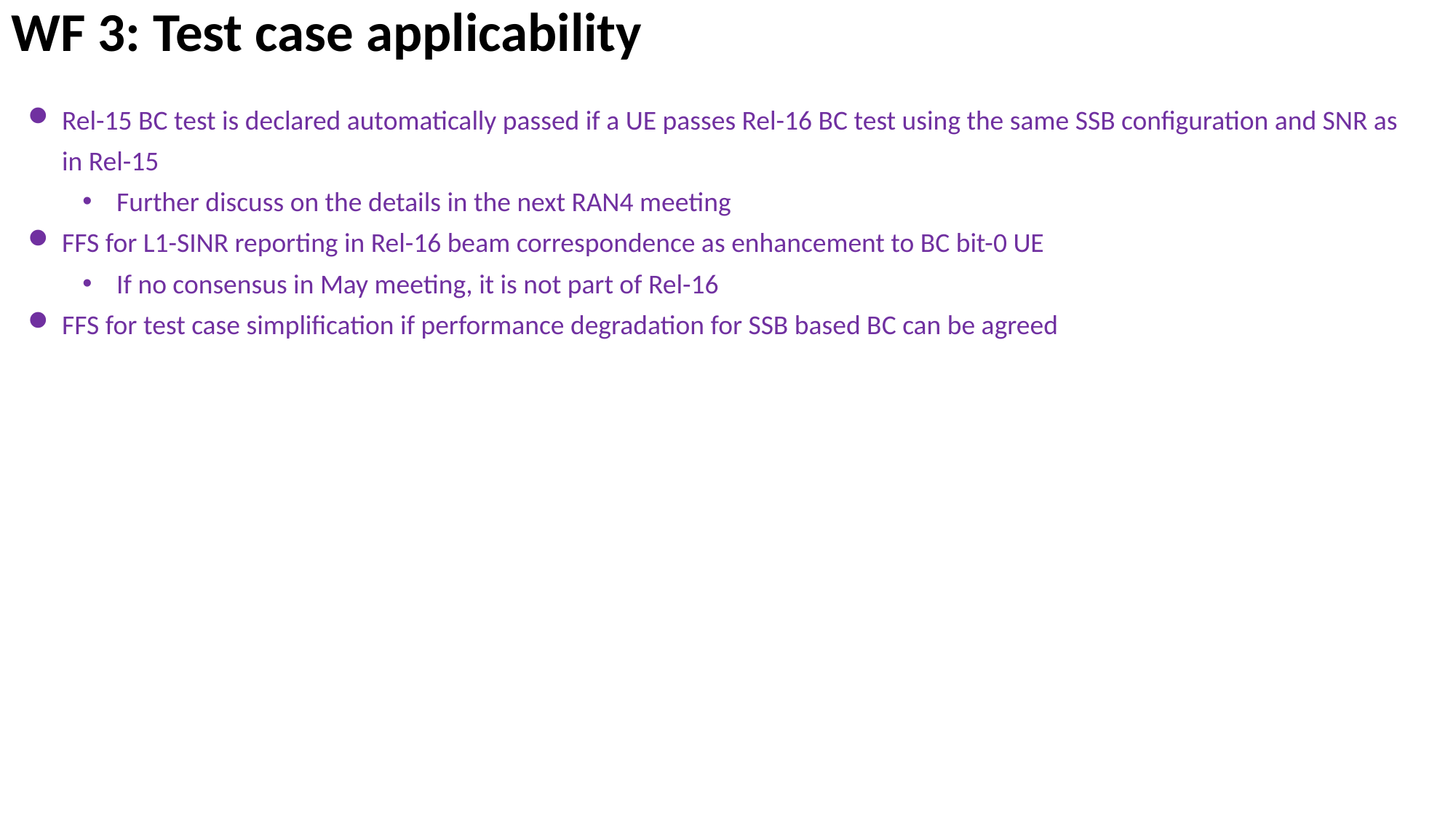

# WF 3: Test case applicability
Rel-15 BC test is declared automatically passed if a UE passes Rel-16 BC test using the same SSB configuration and SNR as in Rel-15
Further discuss on the details in the next RAN4 meeting
FFS for L1-SINR reporting in Rel-16 beam correspondence as enhancement to BC bit-0 UE
If no consensus in May meeting, it is not part of Rel-16
FFS for test case simplification if performance degradation for SSB based BC can be agreed